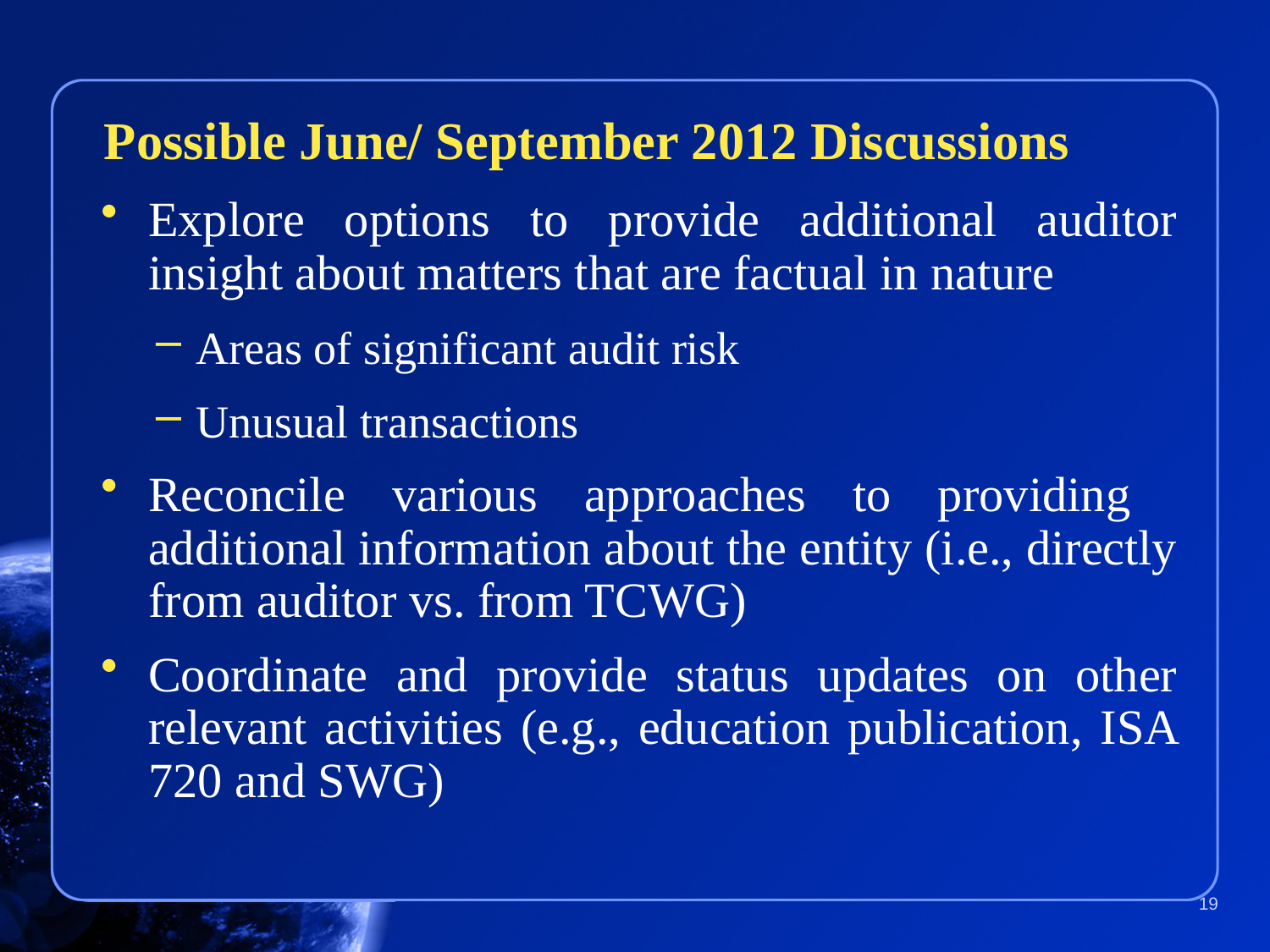

#
Possible June/ September 2012 Discussions

Explore options to provide additional auditor insight about matters that are factual in nature
Areas of significant audit risk
Unusual transactions
Reconcile various approaches to providing  additional information about the entity (i.e., directly from auditor vs. from TCWG)
Coordinate and provide status updates on other relevant activities (e.g., education publication, ISA 720 and SWG)

19